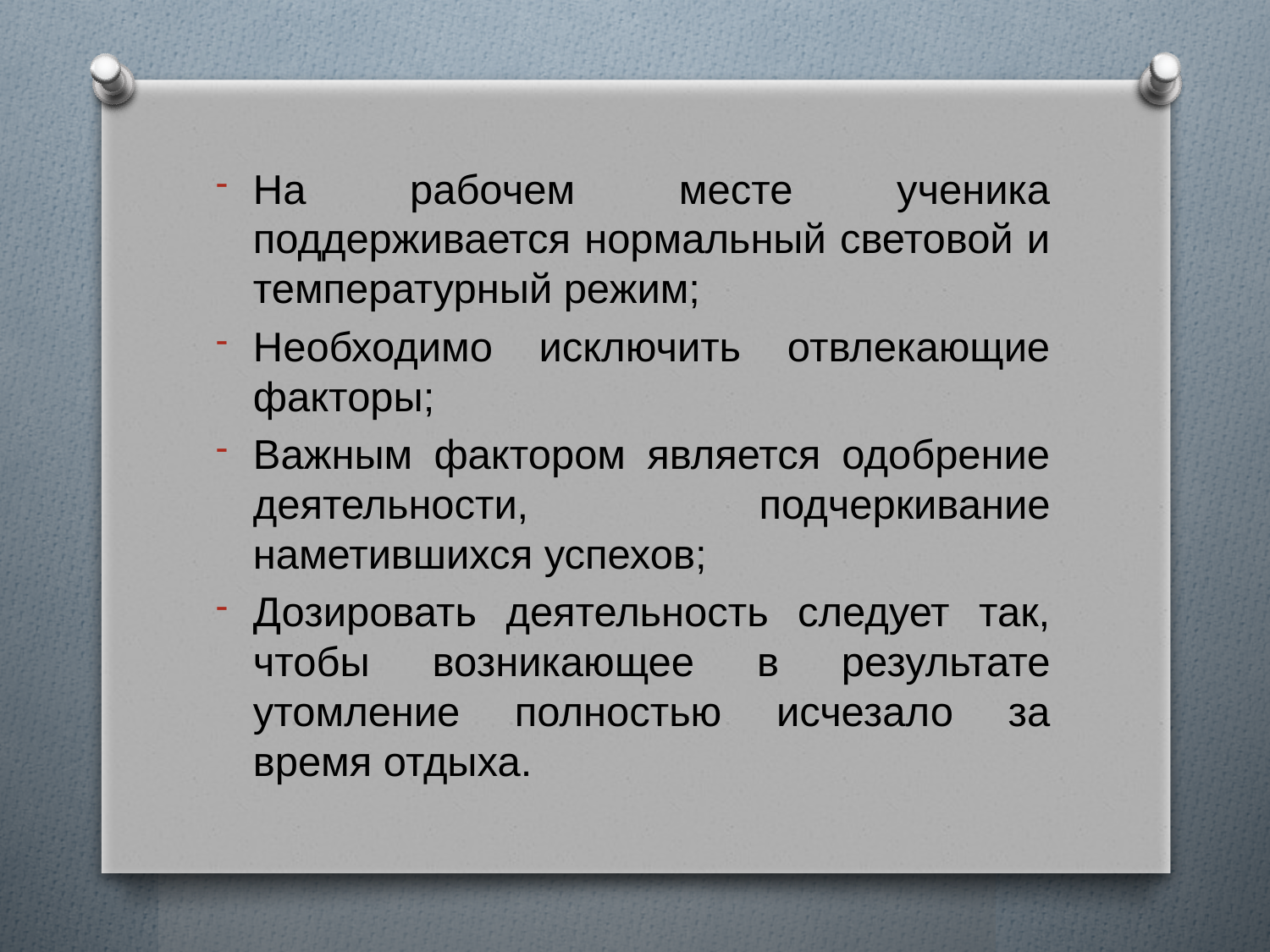

#
На рабочем месте ученика поддерживается нормальный световой и температурный режим;
Необходимо исключить отвлекающие факторы;
Важным фактором является одобрение деятельности, подчеркивание наметившихся успехов;
Дозировать деятельность следует так, чтобы возникающее в результате утомление полностью исчезало за время отдыха.